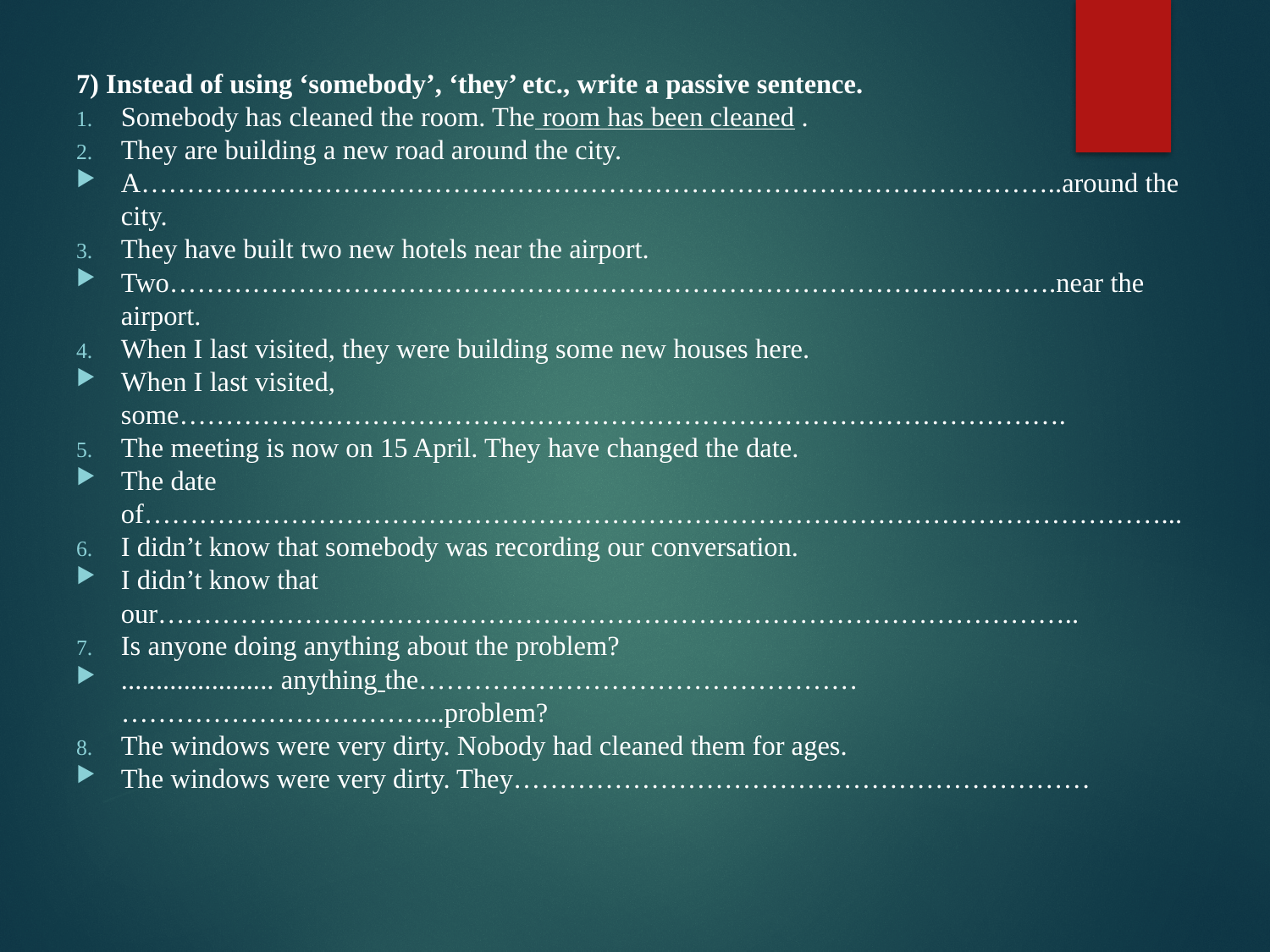

7) Instead of using ‘somebody’, ‘they’ etc., write a passive sentence.
Somebody has cleaned the room. The room has been cleaned .
They are building a new road around the city.
A………………………………………………………………………………………..around the city.
They have built two new hotels near the airport.
Two…………………………………………………………………………………….near the airport.
When I last visited, they were building some new houses here.
When I last visited, some…………………………………………………………………………………….
The meeting is now on 15 April. They have changed the date.
The date of…………………………………………………………………………………………………...
I didn’t know that somebody was recording our conversation.
I didn’t know that our………………………………………………………………………………………..
Is anyone doing anything about the problem?
...................... anything the…………………………………………  ……………………………...problem?
The windows were very dirty. Nobody had cleaned them for ages.
The windows were very dirty. They………………………………………………………